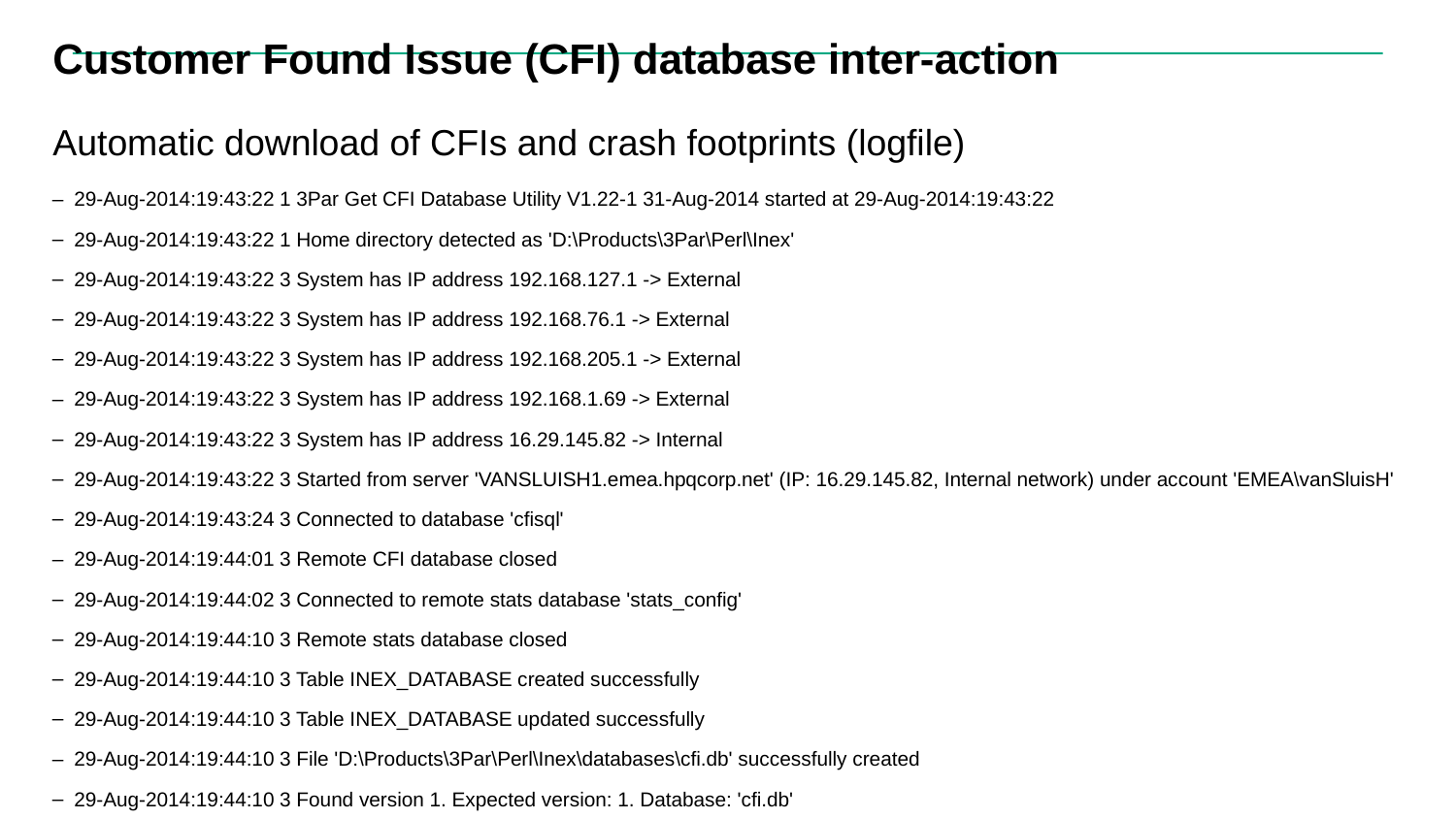

# Customer Found Issue (CFI) database inter-action
Automatic download of CFIs and crash footprints (logfile)
29-Aug-2014:19:43:22 1 3Par Get CFI Database Utility V1.22-1 31-Aug-2014 started at 29-Aug-2014:19:43:22
29-Aug-2014:19:43:22 1 Home directory detected as 'D:\Products\3Par\Perl\Inex'
29-Aug-2014:19:43:22 3 System has IP address 192.168.127.1 -> External
29-Aug-2014:19:43:22 3 System has IP address 192.168.76.1 -> External
29-Aug-2014:19:43:22 3 System has IP address 192.168.205.1 -> External
29-Aug-2014:19:43:22 3 System has IP address 192.168.1.69 -> External
29-Aug-2014:19:43:22 3 System has IP address 16.29.145.82 -> Internal
29-Aug-2014:19:43:22 3 Started from server 'VANSLUISH1.emea.hpqcorp.net' (IP: 16.29.145.82, Internal network) under account 'EMEA\vanSluisH'
29-Aug-2014:19:43:24 3 Connected to database 'cfisql'
29-Aug-2014:19:44:01 3 Remote CFI database closed
29-Aug-2014:19:44:02 3 Connected to remote stats database 'stats_config'
29-Aug-2014:19:44:10 3 Remote stats database closed
29-Aug-2014:19:44:10 3 Table INEX_DATABASE created successfully
29-Aug-2014:19:44:10 3 Table INEX_DATABASE updated successfully
29-Aug-2014:19:44:10 3 File 'D:\Products\3Par\Perl\Inex\databases\cfi.db' successfully created
29-Aug-2014:19:44:10 3 Found version 1. Expected version: 1. Database: 'cfi.db'
29-Aug-2014:19:44:10 3 Database 'cfi.db' successfully opened
29-Aug-2014:19:44:59 3 Database 'cfi.db' closed
29-Aug-2014:19:44:59 0 ---------- E N D    O F    L O G F I L E ---------